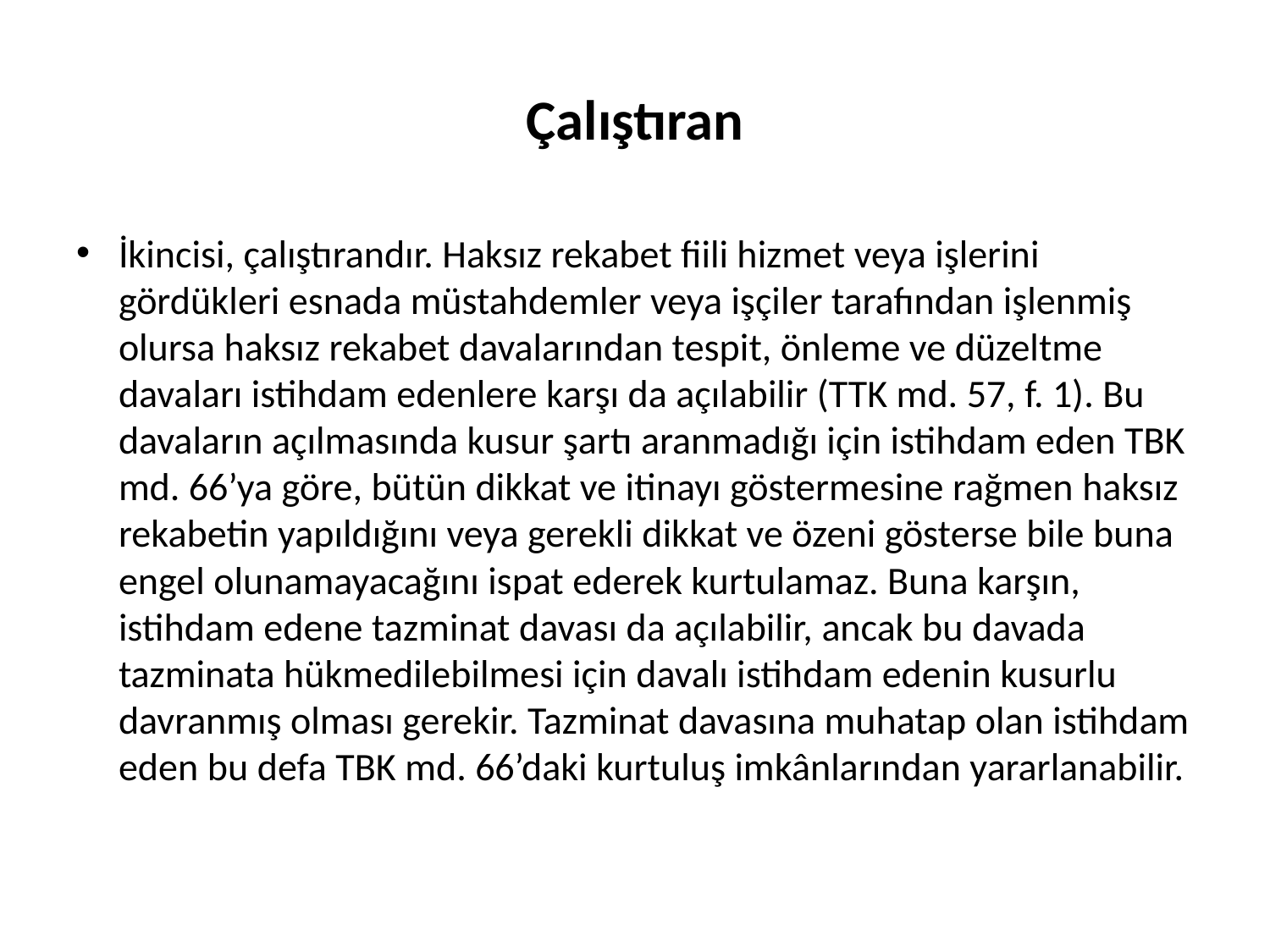

# Çalıştıran
İkincisi, çalıştırandır. Haksız rekabet fiili hizmet veya işlerini gördükleri esnada müstahdemler veya işçiler tarafından işlenmiş olursa haksız rekabet davalarından tespit, önleme ve düzeltme davaları istihdam edenlere karşı da açılabilir (TTK md. 57, f. 1). Bu davaların açılmasında kusur şartı aranmadığı için istihdam eden TBK md. 66’ya göre, bütün dikkat ve itinayı göstermesine rağmen haksız rekabetin yapıldığını veya gerekli dikkat ve özeni gösterse bile buna engel olunamayacağını ispat ederek kurtulamaz. Buna karşın, istihdam edene tazminat davası da açılabilir, ancak bu davada tazminata hükmedilebilmesi için davalı istihdam edenin kusurlu davranmış olması gerekir. Tazminat davasına muhatap olan istihdam eden bu defa TBK md. 66’daki kurtuluş imkânlarından yararlanabilir.